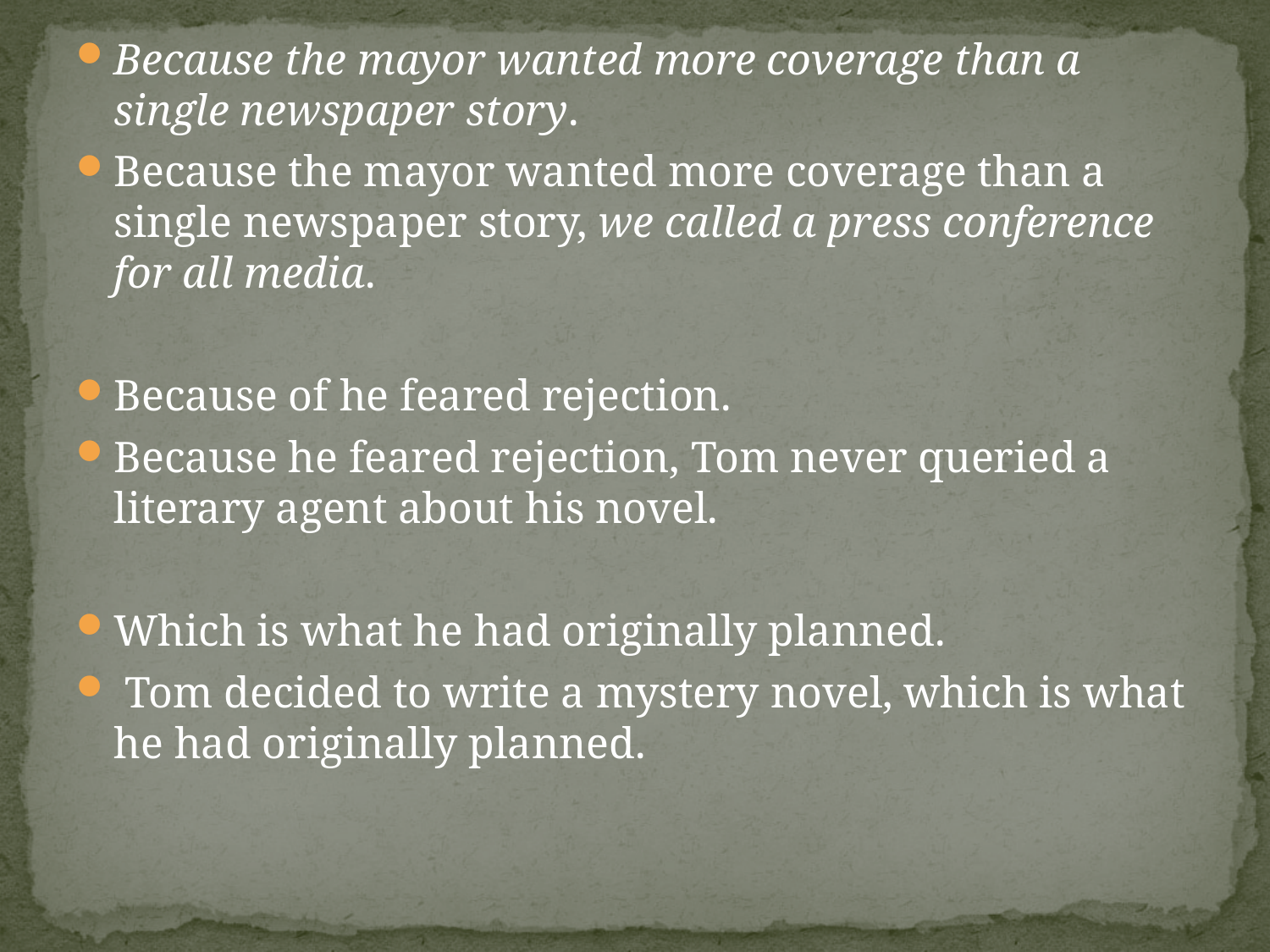

#
Because the mayor wanted more coverage than a single newspaper story.
Because the mayor wanted more coverage than a single newspaper story, we called a press conference for all media.

Because of he feared rejection.
Because he feared rejection, Tom never queried a literary agent about his novel.

Which is what he had originally planned.
 Tom decided to write a mystery novel, which is what he had originally planned.